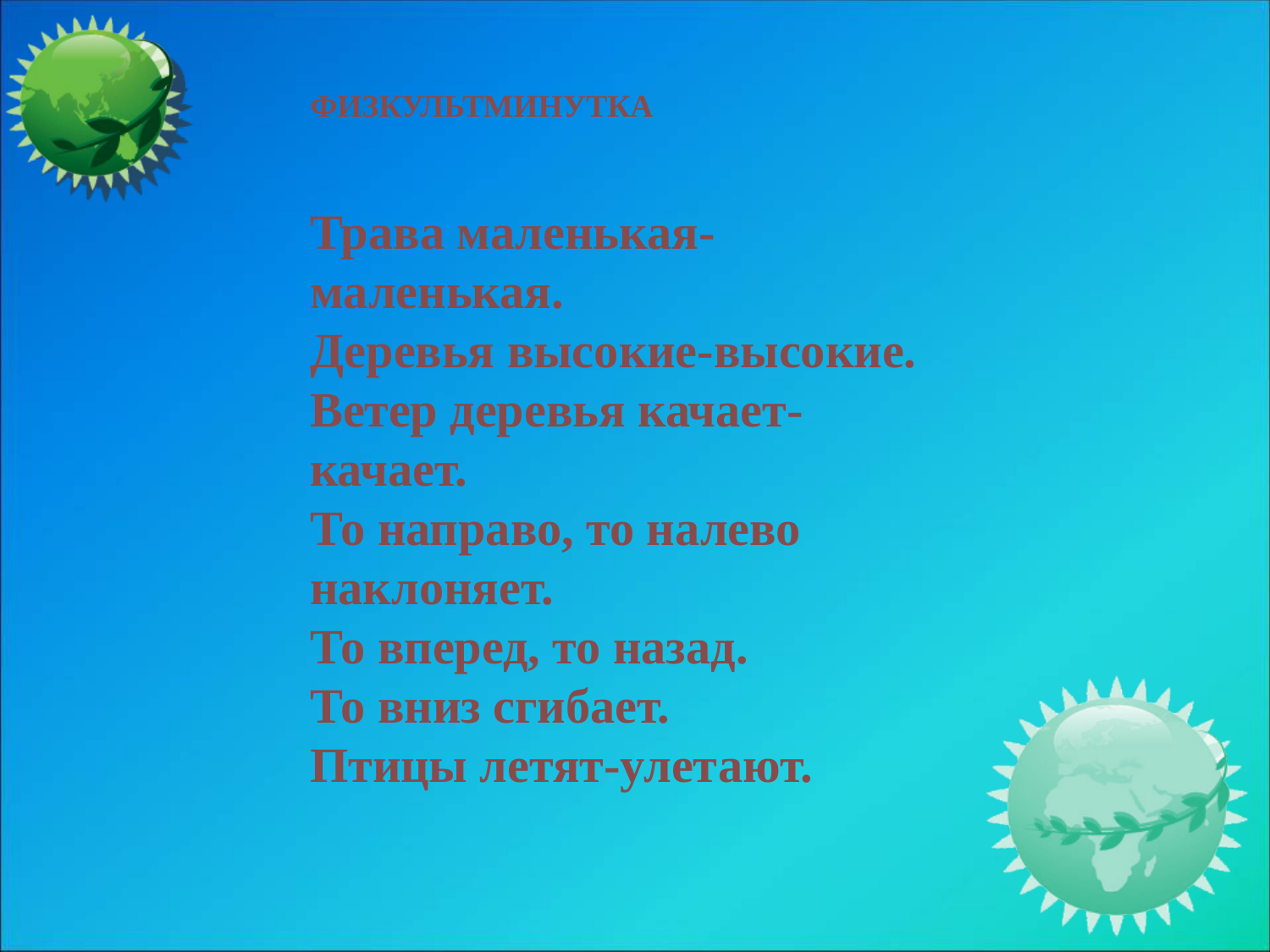

ФИЗКУЛЬТМИНУТКА

Трава маленькая-маленькая.
Деревья высокие-высокие.
Ветер деревья качает-качает.
То направо, то налево наклоняет.
То вперед, то назад.
То вниз сгибает.
Птицы летят-улетают.